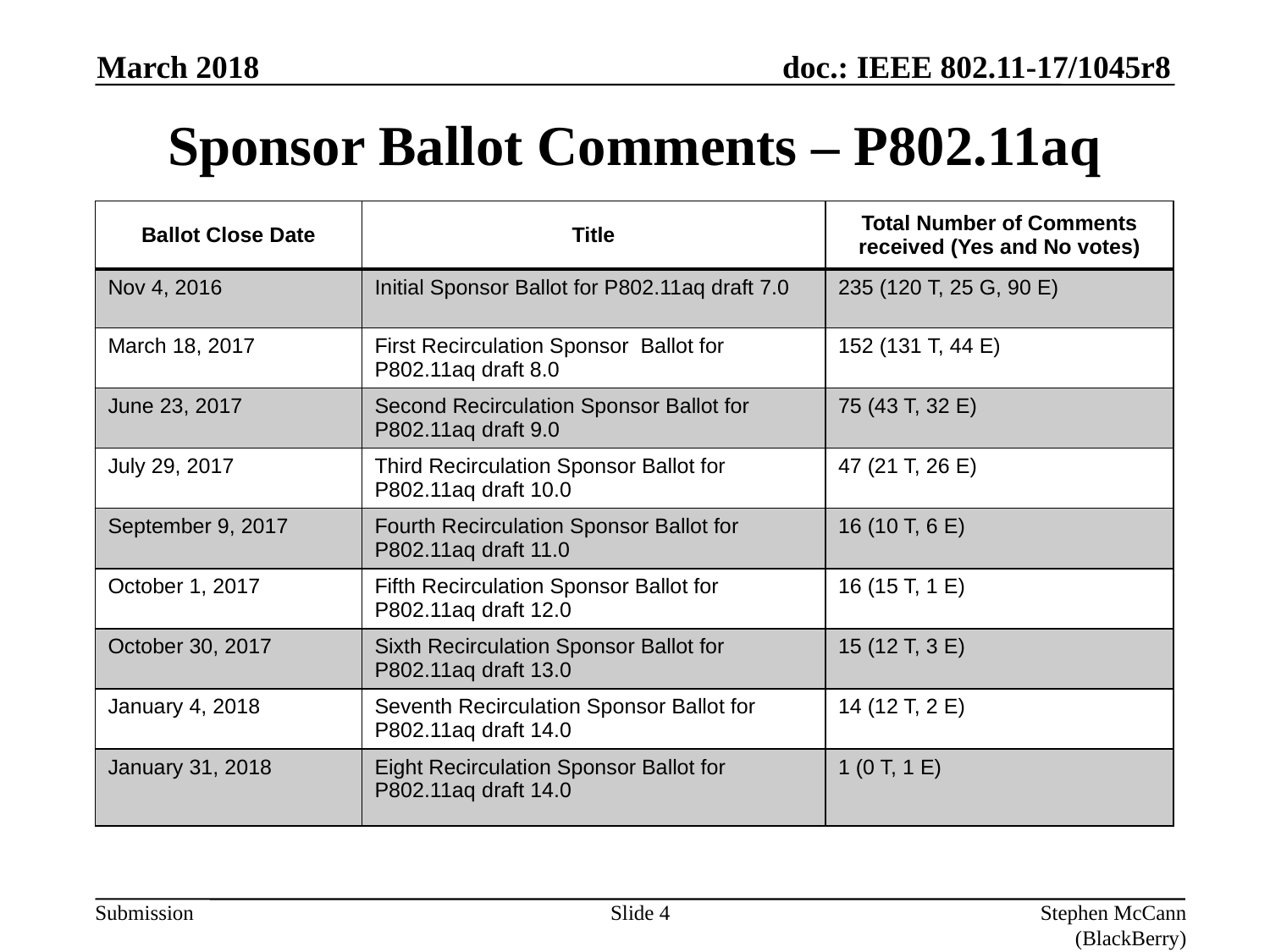

March 2018
# Sponsor Ballot Comments – P802.11aq
| Ballot Close Date | Title | Total Number of Comments received (Yes and No votes) |
| --- | --- | --- |
| Nov 4, 2016 | Initial Sponsor Ballot for P802.11aq draft 7.0 | 235 (120 T, 25 G, 90 E) |
| March 18, 2017 | First Recirculation Sponsor Ballot for P802.11aq draft 8.0 | 152 (131 T, 44 E) |
| June 23, 2017 | Second Recirculation Sponsor Ballot for P802.11aq draft 9.0 | 75 (43 T, 32 E) |
| July 29, 2017 | Third Recirculation Sponsor Ballot for P802.11aq draft 10.0 | 47 (21 T, 26 E) |
| September 9, 2017 | Fourth Recirculation Sponsor Ballot for P802.11aq draft 11.0 | 16 (10 T, 6 E) |
| October 1, 2017 | Fifth Recirculation Sponsor Ballot for P802.11aq draft 12.0 | 16 (15 T, 1 E) |
| October 30, 2017 | Sixth Recirculation Sponsor Ballot for P802.11aq draft 13.0 | 15 (12 T, 3 E) |
| January 4, 2018 | Seventh Recirculation Sponsor Ballot for P802.11aq draft 14.0 | 14 (12 T, 2 E) |
| January 31, 2018 | Eight Recirculation Sponsor Ballot for P802.11aq draft 14.0 | 1 (0 T, 1 E) |
Slide 4
Stephen McCann (BlackBerry)